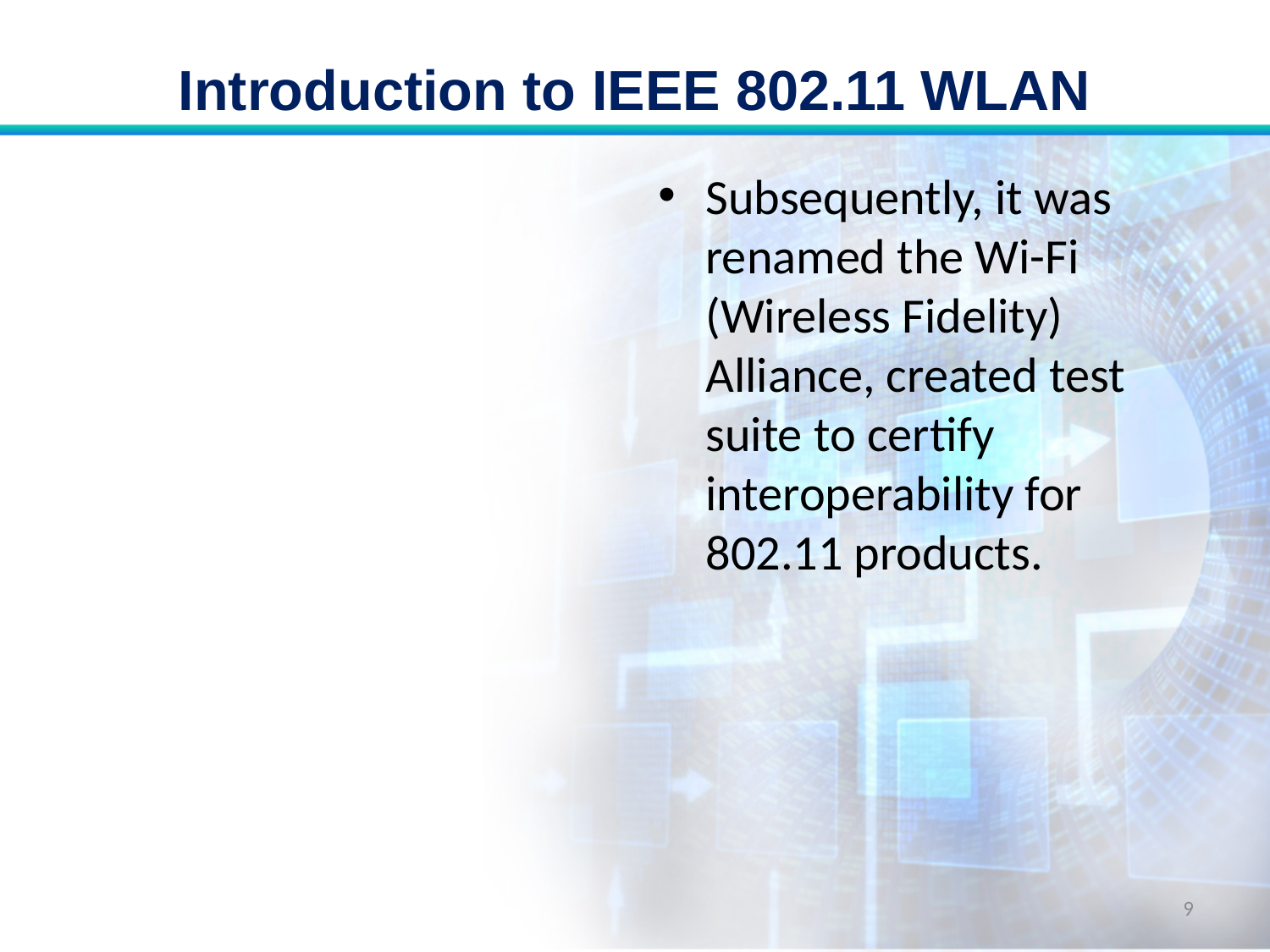

# Introduction to IEEE 802.11 WLAN
Subsequently, it was renamed the Wi-Fi (Wireless Fidelity) Alliance, created test suite to certify interoperability for 802.11 products.
9